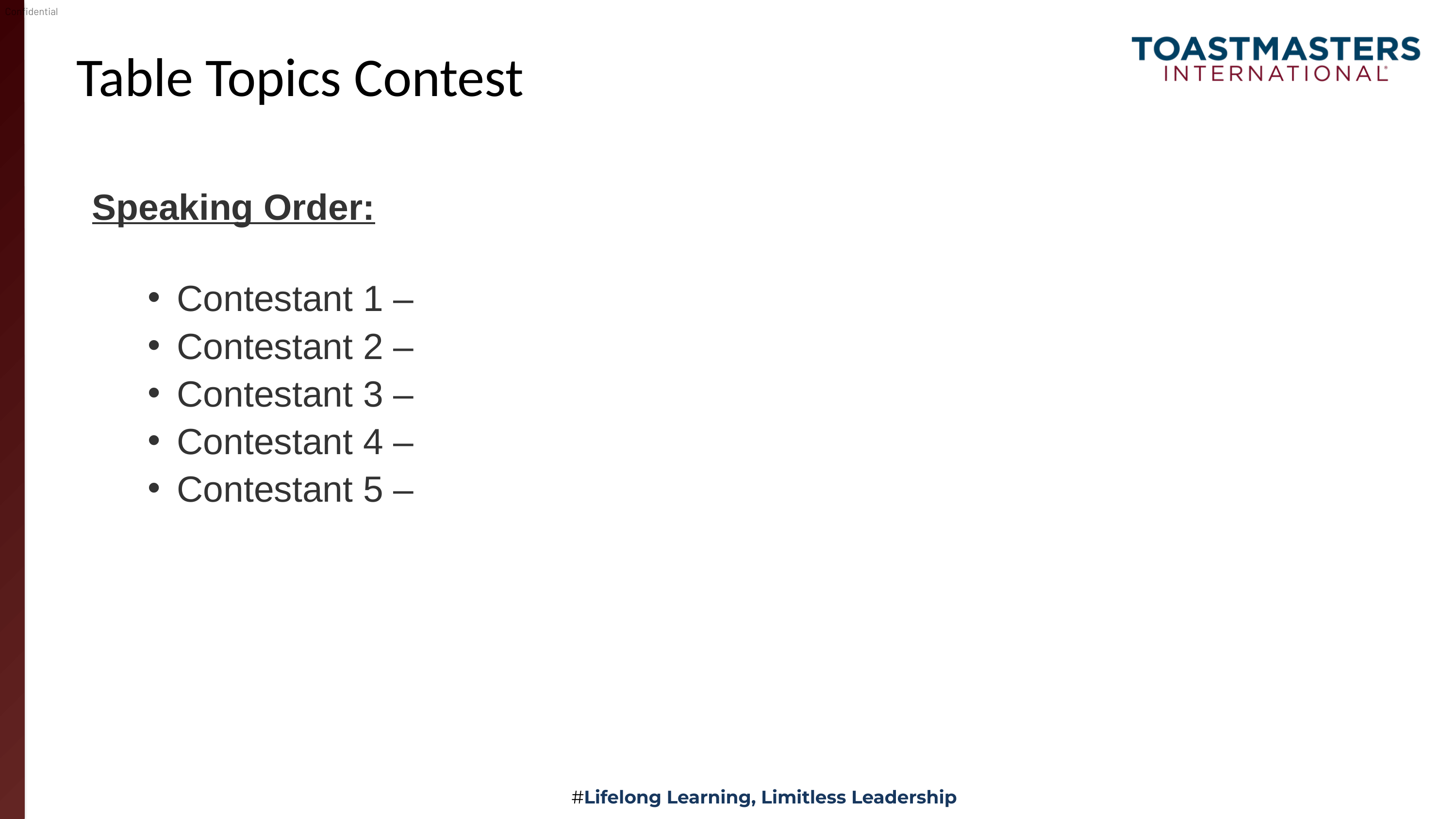

# Table Topics Contest
Speaking Order:

Contestant 1 –
Contestant 2 –
Contestant 3 –
Contestant 4 –
Contestant 5 –